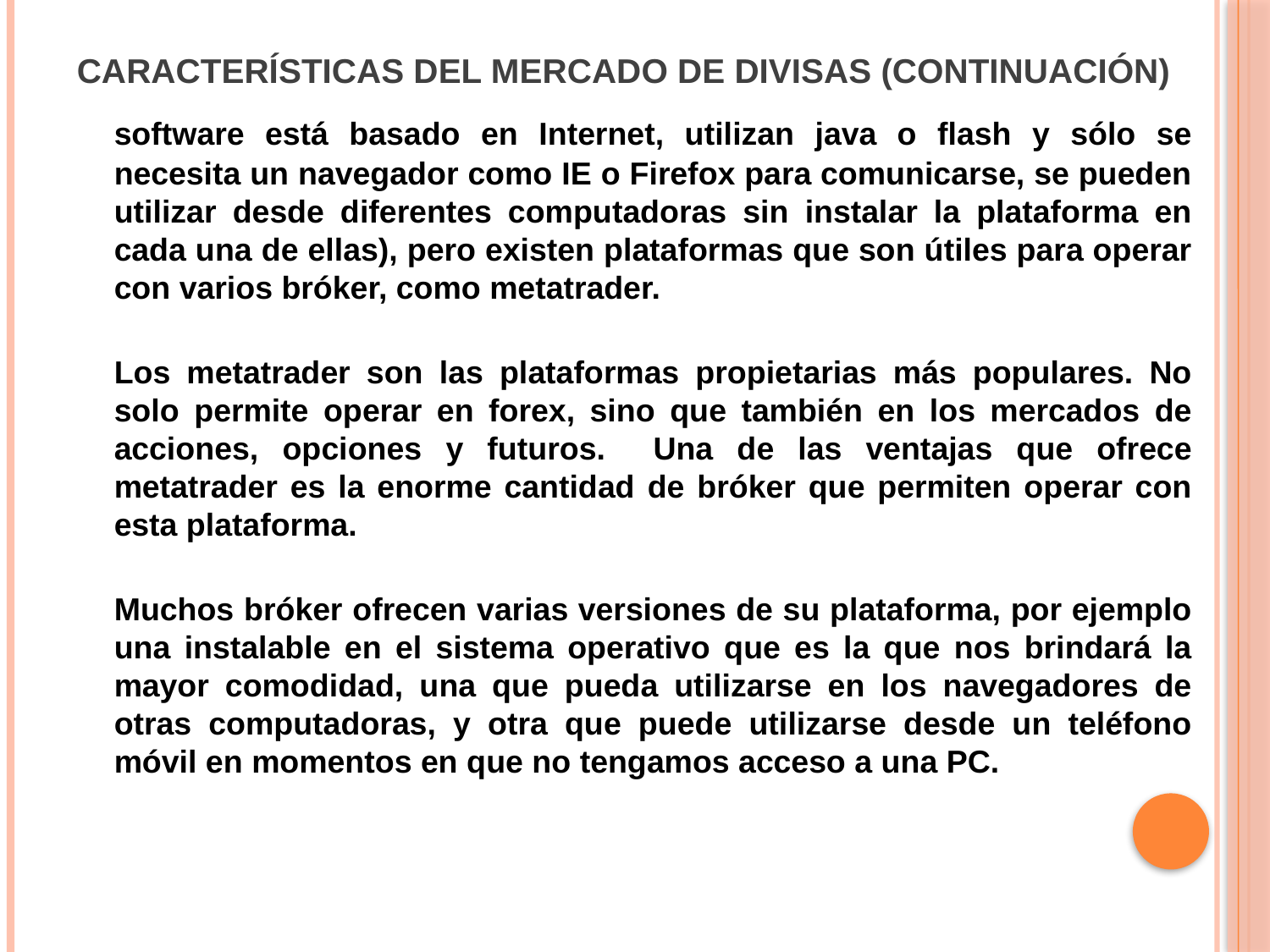

# Características del mercado de divisas (continuación)
	software está basado en Internet, utilizan java o flash y sólo se necesita un navegador como IE o Firefox para comunicarse, se pueden utilizar desde diferentes computadoras sin instalar la plataforma en cada una de ellas), pero existen plataformas que son útiles para operar con varios bróker, como metatrader.

	Los metatrader son las plataformas propietarias más populares. No solo permite operar en forex, sino que también en los mercados de acciones, opciones y futuros.  Una de las ventajas que ofrece metatrader es la enorme cantidad de bróker que permiten operar con esta plataforma.

	Muchos bróker ofrecen varias versiones de su plataforma, por ejemplo una instalable en el sistema operativo que es la que nos brindará la mayor comodidad, una que pueda utilizarse en los navegadores de otras computadoras, y otra que puede utilizarse desde un teléfono móvil en momentos en que no tengamos acceso a una PC.